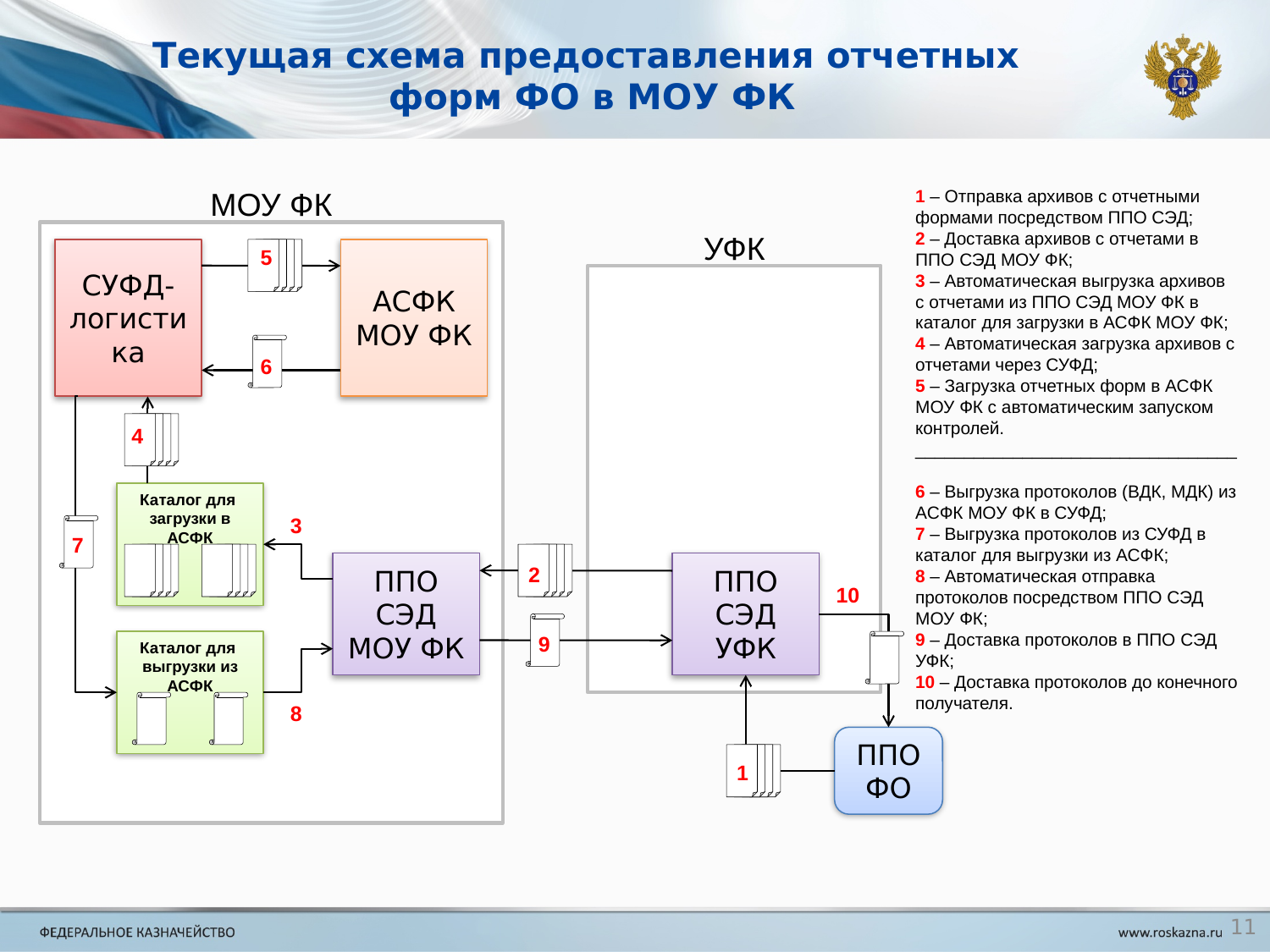

# Текущая схема предоставления отчетных форм ФО в МОУ ФК
МОУ ФК
УФК

СУФД-
логистика
АСФК
МОУ ФК

Каталог для
загрузки в АСФК

ППО СЭД
МОУ ФК
ППО СЭД
УФК

Каталог для
выгрузки из АСФК

ППО ФО

1 – Отправка архивов с отчетными формами посредством ППО СЭД;
2 – Доставка архивов с отчетами в ППО СЭД МОУ ФК;
3 – Автоматическая выгрузка архивов с отчетами из ППО СЭД МОУ ФК в каталог для загрузки в АСФК МОУ ФК;
4 – Автоматическая загрузка архивов с отчетами через СУФД;
5 – Загрузка отчетных форм в АСФК МОУ ФК с автоматическим запуском контролей.
_________________________________

6 – Выгрузка протоколов (ВДК, МДК) из АСФК МОУ ФК в СУФД;
7 – Выгрузка протоколов из СУФД в каталог для выгрузки из АСФК;
8 – Автоматическая отправка протоколов посредством ППО СЭД МОУ ФК;
9 – Доставка протоколов в ППО СЭД УФК;
10 – Доставка протоколов до конечного получателя.
5
6
4
3
7
2
10
9
8
1
11